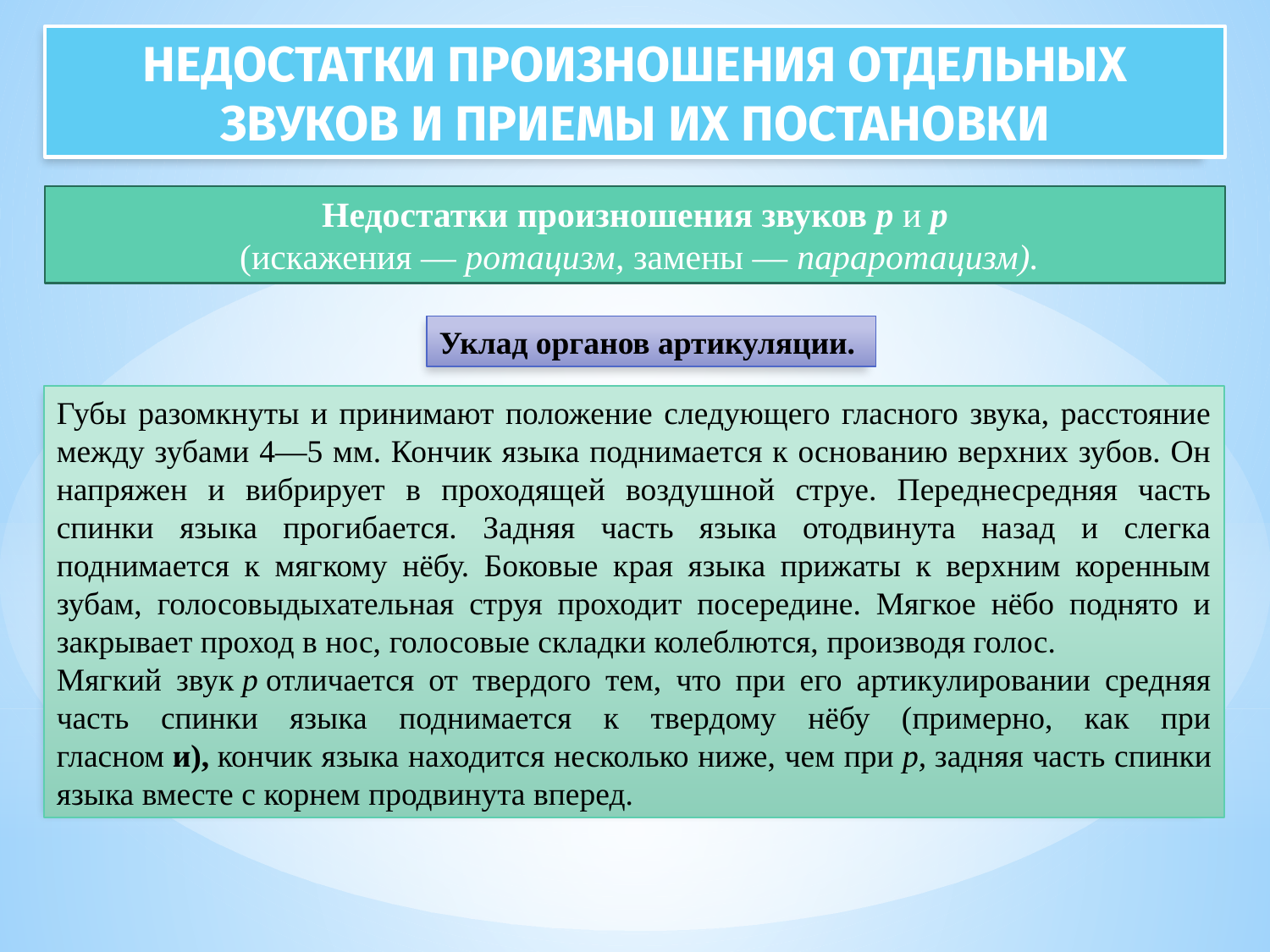

НЕДОСТАТКИ ПРОИЗНОШЕНИЯ ОТДЕЛЬНЫХ ЗВУКОВ И ПРИЕМЫ ИХ ПОСТАНОВКИ
Недостатки произношения звуков р и р
 (искажения — ротацизм, замены — параротацизм).
Уклад органов артикуляции.
Губы разомкнуты и принимают положение следующего гласного звука, расстояние между зубами 4—5 мм. Кончик языка поднимается к основанию верхних зубов. Он напряжен и вибрирует в проходящей воздушной струе. Переднесредняя часть спинки языка прогибается. Задняя часть языка отодвинута назад и слегка поднимается к мягкому нёбу. Боковые края языка прижаты к верхним коренным зубам, голосовыдыхательная струя проходит посередине. Мягкое нёбо поднято и закрывает проход в нос, голосовые складки колеблются, производя голос.
Мягкий звук р отличается от твердого тем, что при его артикулировании средняя часть спинки языка поднимается к твердому нёбу (примерно, как при гласном и), кончик языка находится несколько ниже, чем при р, задняя часть спинки языка вместе с корнем продвинута вперед.